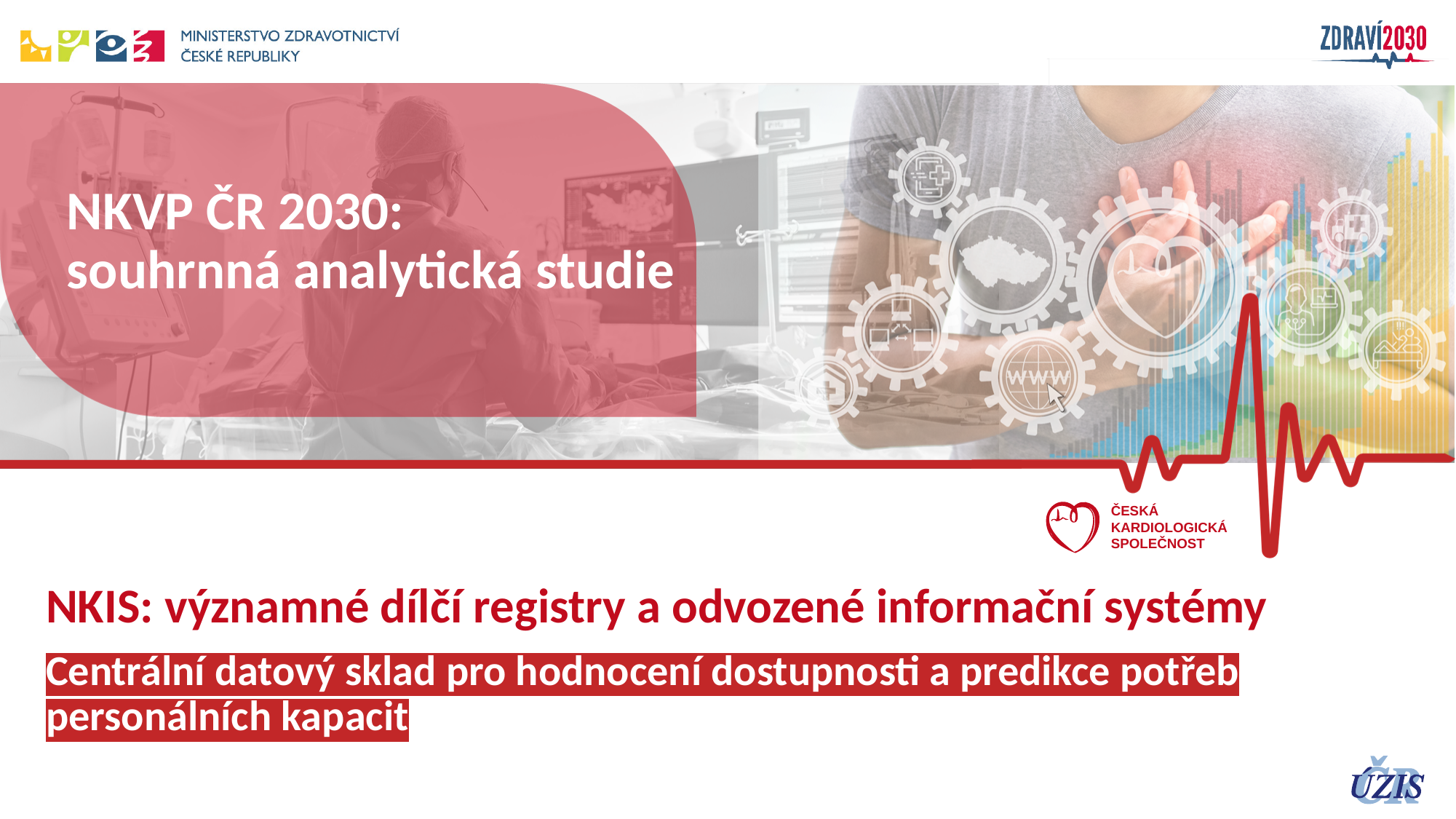

# NKVP ČR 2030: souhrnná analytická studie
NKIS: významné dílčí registry a odvozené informační systémy
Centrální datový sklad pro hodnocení dostupnosti a predikce potřeb personálních kapacit